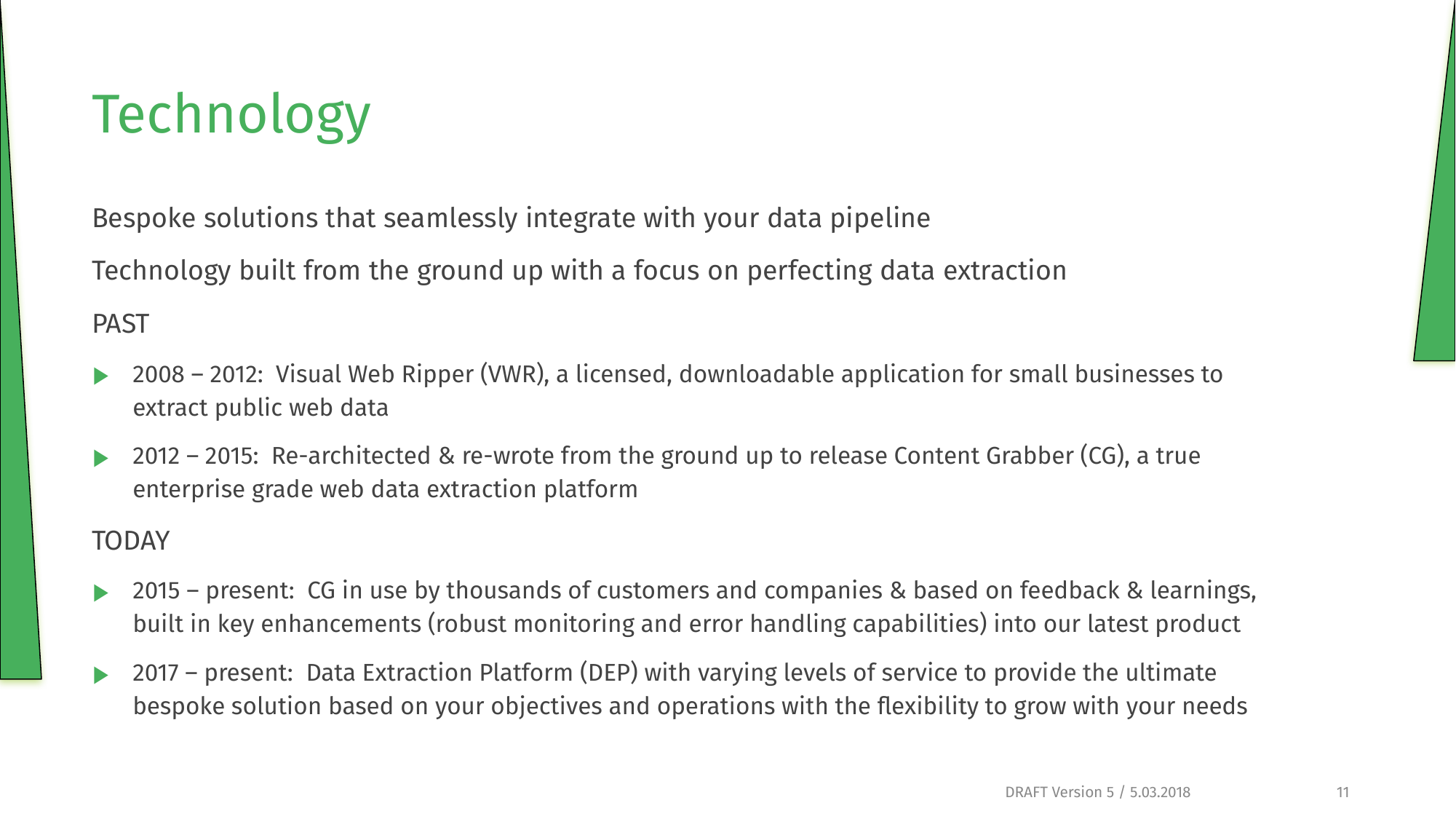

Technology
Bespoke solutions that seamlessly integrate with your data pipeline
Technology built from the ground up with a focus on perfecting data extraction
PAST
2008 – 2012:  Visual Web Ripper (VWR), a licensed, downloadable application for small businesses to extract public web data
2012 – 2015:  Re-architected & re-wrote from the ground up to release Content Grabber (CG), a true enterprise grade web data extraction platform
TODAY
2015 – present:  CG in use by thousands of customers and companies & based on feedback & learnings, built in key enhancements (robust monitoring and error handling capabilities) into our latest product
2017 – present:  Data Extraction Platform (DEP) with varying levels of service to provide the ultimate bespoke solution based on your objectives and operations with the flexibility to grow with your needs
									   DRAFT Version 5 / 5.03.2018 		    11